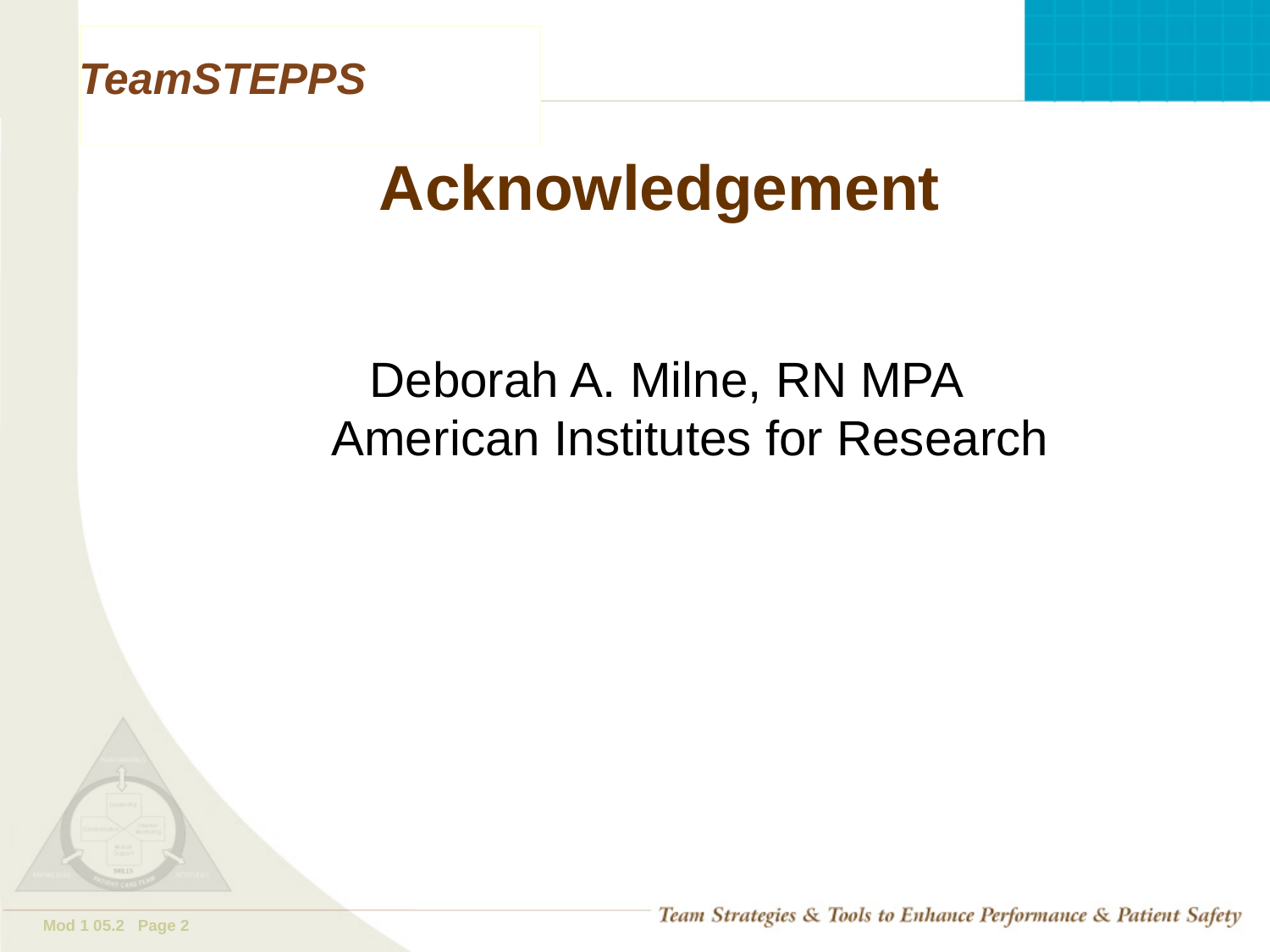

# Acknowledgement

Deborah A. Milne, RN MPA
American Institutes for Research